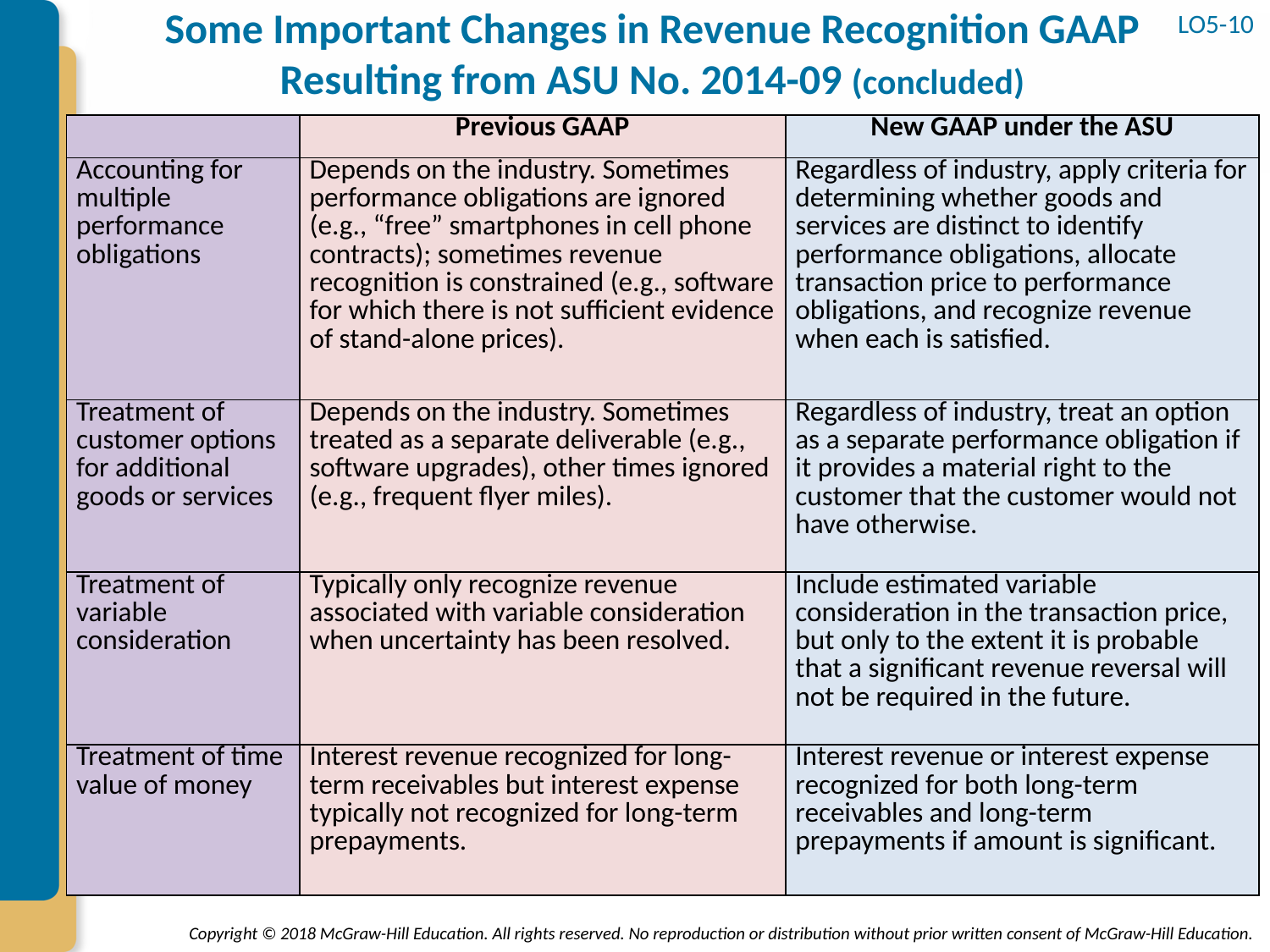

# Some Important Changes in Revenue Recognition GAAP Resulting from ASU No. 2014-09 (concluded)
LO5-10
|  | Previous GAAP | New GAAP under the ASU |
| --- | --- | --- |
| Accounting for multiple performance obligations | Depends on the industry. Sometimes performance obligations are ignored (e.g., “free” smartphones in cell phone contracts); sometimes revenue recognition is constrained (e.g., software for which there is not sufficient evidence of stand-alone prices). | Regardless of industry, apply criteria for determining whether goods and services are distinct to identify performance obligations, allocate transaction price to performance obligations, and recognize revenue when each is satisfied. |
| Treatment of customer options for additional goods or services | Depends on the industry. Sometimes treated as a separate deliverable (e.g., software upgrades), other times ignored (e.g., frequent flyer miles). | Regardless of industry, treat an option as a separate performance obligation if it provides a material right to the customer that the customer would not have otherwise. |
| Treatment of variable consideration | Typically only recognize revenue associated with variable consideration when uncertainty has been resolved. | Include estimated variable consideration in the transaction price, but only to the extent it is probable that a significant revenue reversal will not be required in the future. |
| Treatment of time value of money | Interest revenue recognized for long-term receivables but interest expense typically not recognized for long-term prepayments. | Interest revenue or interest expense recognized for both long-term receivables and long-term prepayments if amount is significant. |